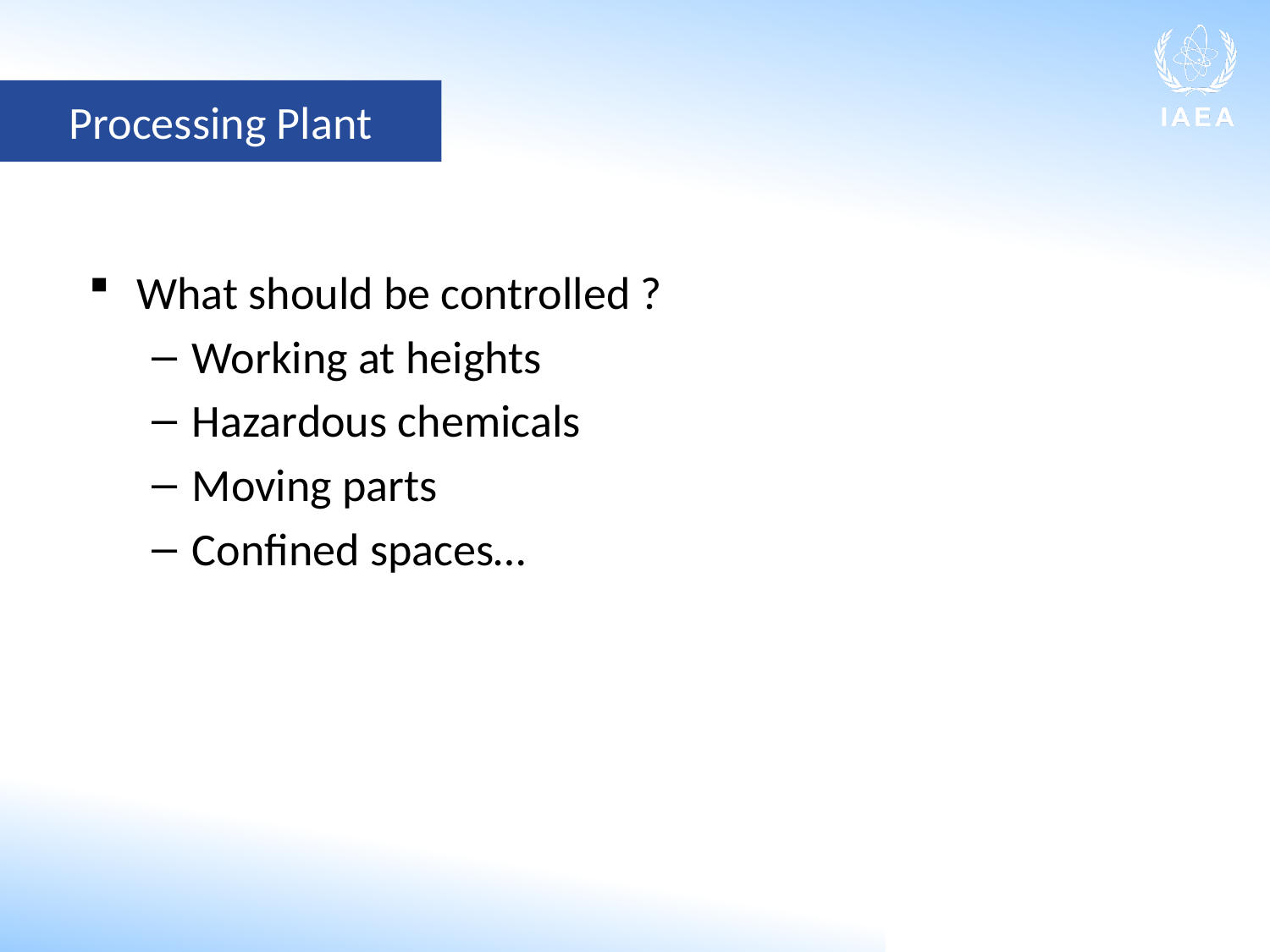

Processing Plant
What should be controlled ?
Working at heights
Hazardous chemicals
Moving parts
Confined spaces…